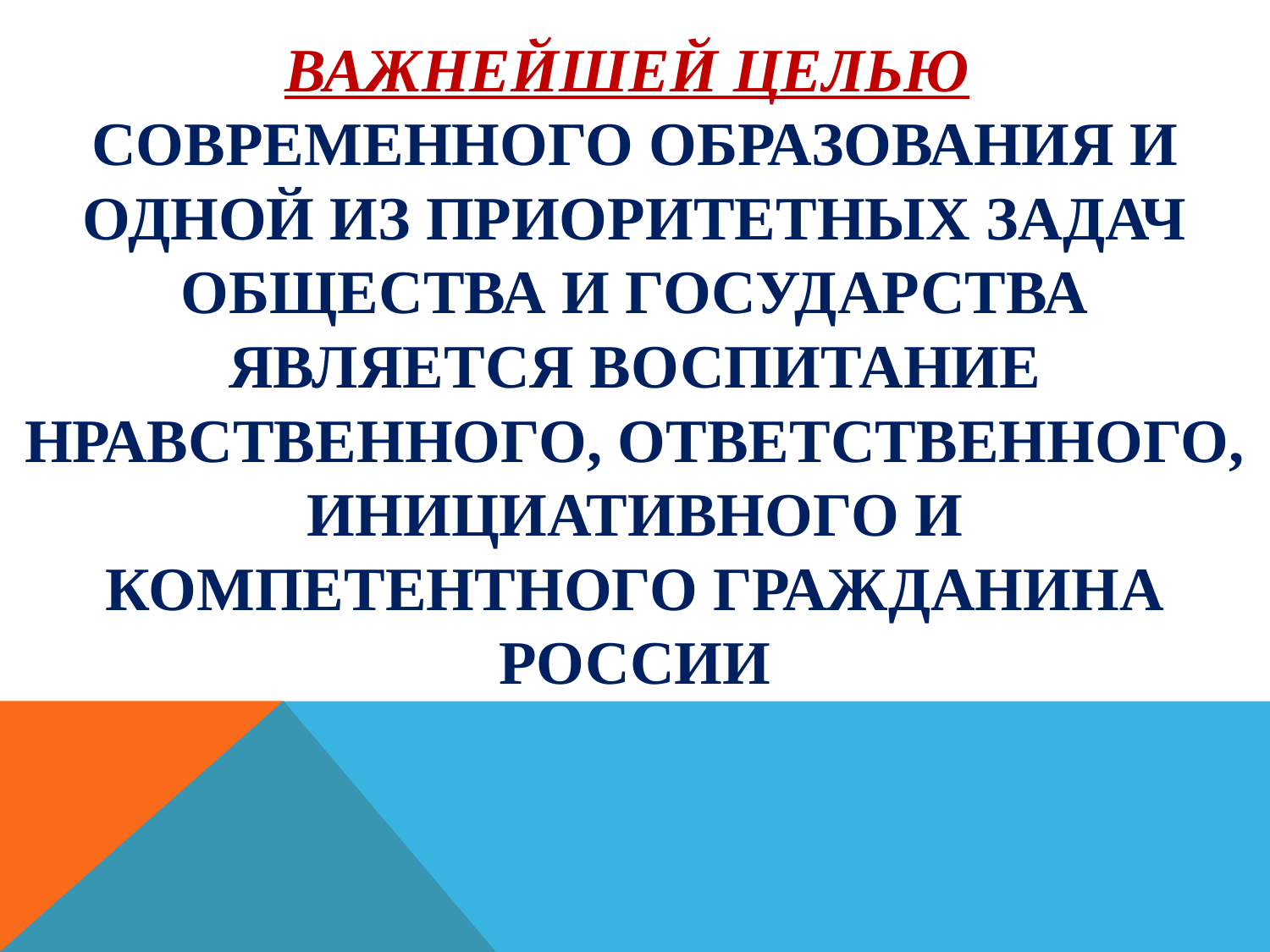

# Важнейшей целью современного образования и одной из приоритетных задач общества и государства является воспитание нравственного, ответственного, инициативного и компетентного гражданина России